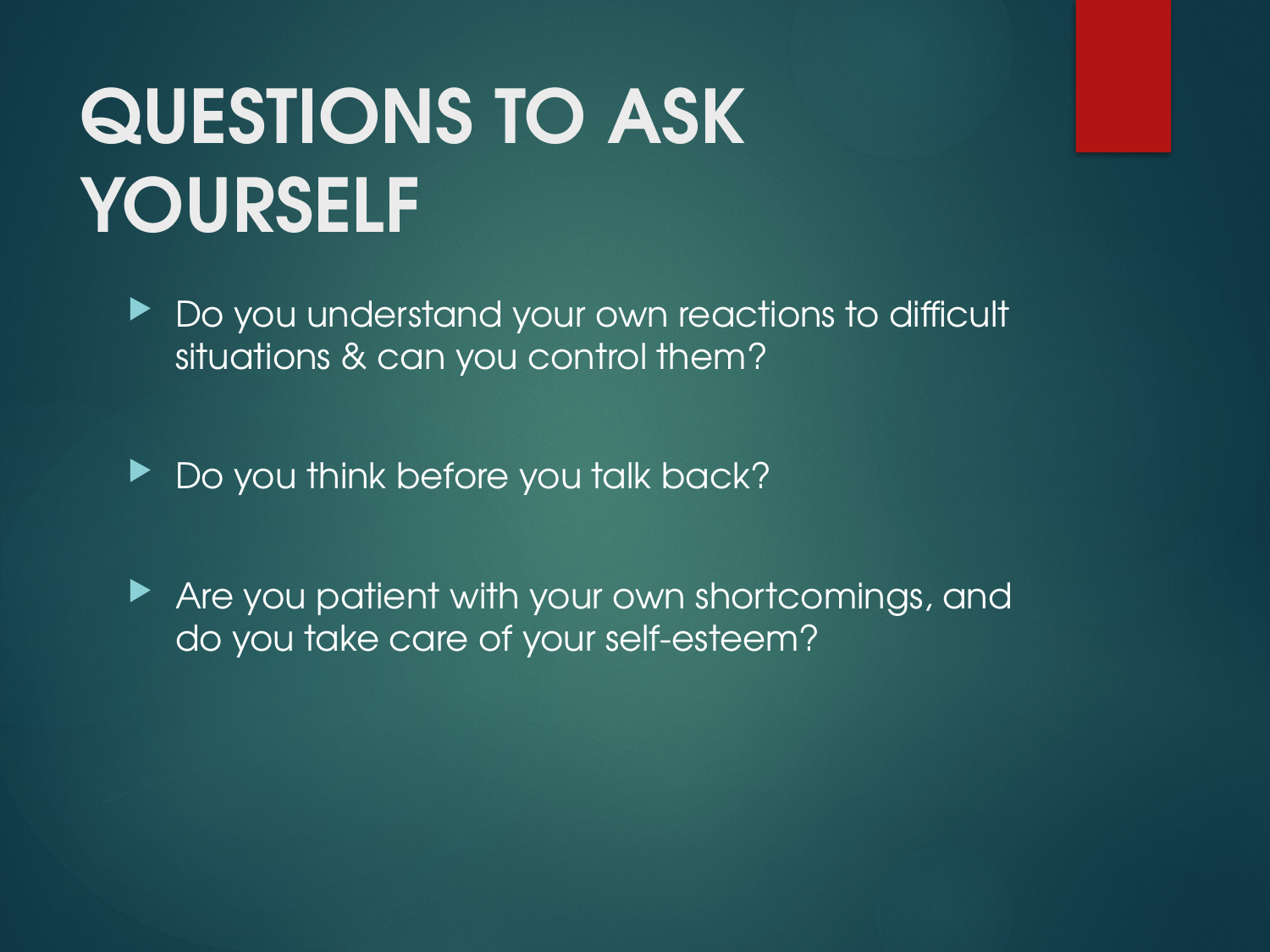

# QUESTIONS TO ASK YOURSELF
Do you understand your own reactions to difficult situations & can you control them?

Do you think before you talk back?

Are you patient with your own shortcomings, and do you take care of your self-esteem?